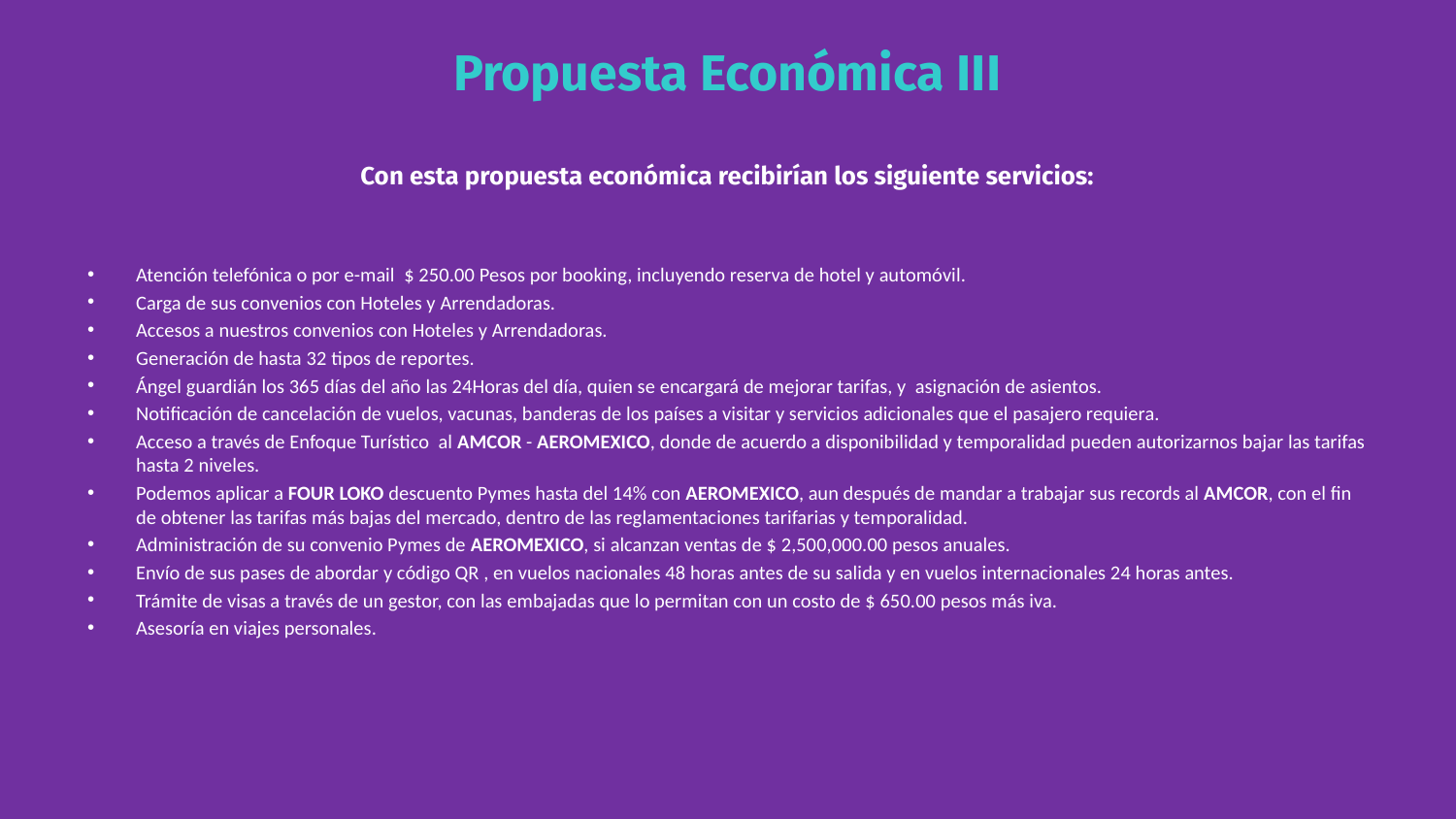

# Propuesta Económica III

Con esta propuesta económica recibirían los siguiente servicios:

Atención telefónica o por e-mail  $ 250.00 Pesos por booking, incluyendo reserva de hotel y automóvil.
Carga de sus convenios con Hoteles y Arrendadoras.
Accesos a nuestros convenios con Hoteles y Arrendadoras.
Generación de hasta 32 tipos de reportes.
Ángel guardián los 365 días del año las 24Horas del día, quien se encargará de mejorar tarifas, y  asignación de asientos.
Notificación de cancelación de vuelos, vacunas, banderas de los países a visitar y servicios adicionales que el pasajero requiera.
Acceso a través de Enfoque Turístico  al AMCOR - AEROMEXICO, donde de acuerdo a disponibilidad y temporalidad pueden autorizarnos bajar las tarifas hasta 2 niveles.
Podemos aplicar a FOUR LOKO descuento Pymes hasta del 14% con AEROMEXICO, aun después de mandar a trabajar sus records al AMCOR, con el fin de obtener las tarifas más bajas del mercado, dentro de las reglamentaciones tarifarias y temporalidad.
Administración de su convenio Pymes de AEROMEXICO, si alcanzan ventas de $ 2,500,000.00 pesos anuales.
Envío de sus pases de abordar y código QR , en vuelos nacionales 48 horas antes de su salida y en vuelos internacionales 24 horas antes.
Trámite de visas a través de un gestor, con las embajadas que lo permitan con un costo de $ 650.00 pesos más iva.
Asesoría en viajes personales.